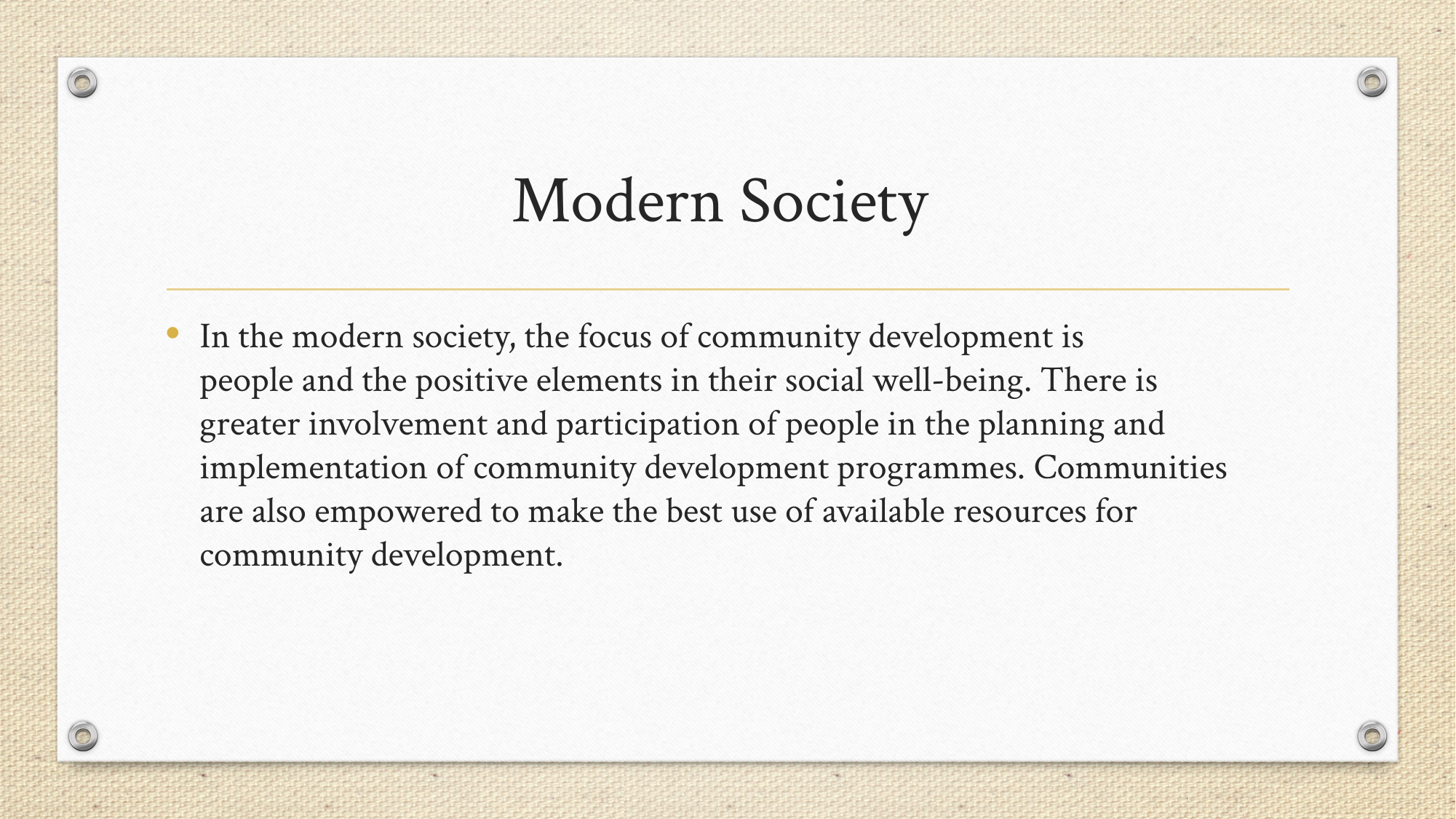

# Modern Society
In the modern society, the focus of community development is
people and the positive elements in their social well-being. There is
greater involvement and participation of people in the planning and
implementation of community development programmes. Communities
are also empowered to make the best use of available resources for
community development.